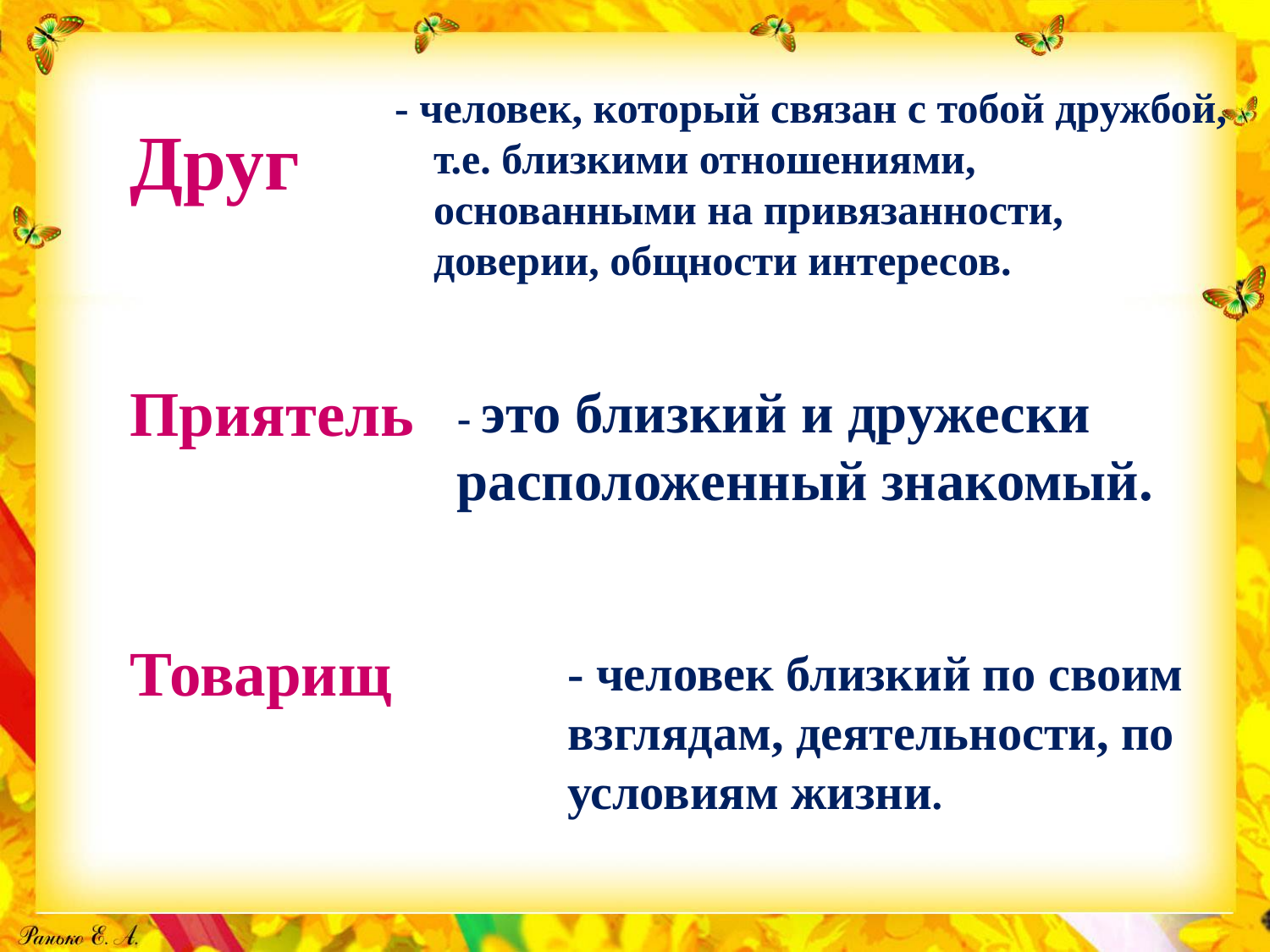

Друг

Приятель

Товарищ
- человек, который связан с тобой дружбой, т.е. близкими отношениями, основанными на привязанности, доверии, общности интересов.

- это близкий и дружески расположенный знакомый.
- человек близкий по своим взглядам, деятельности, по условиям жизни.